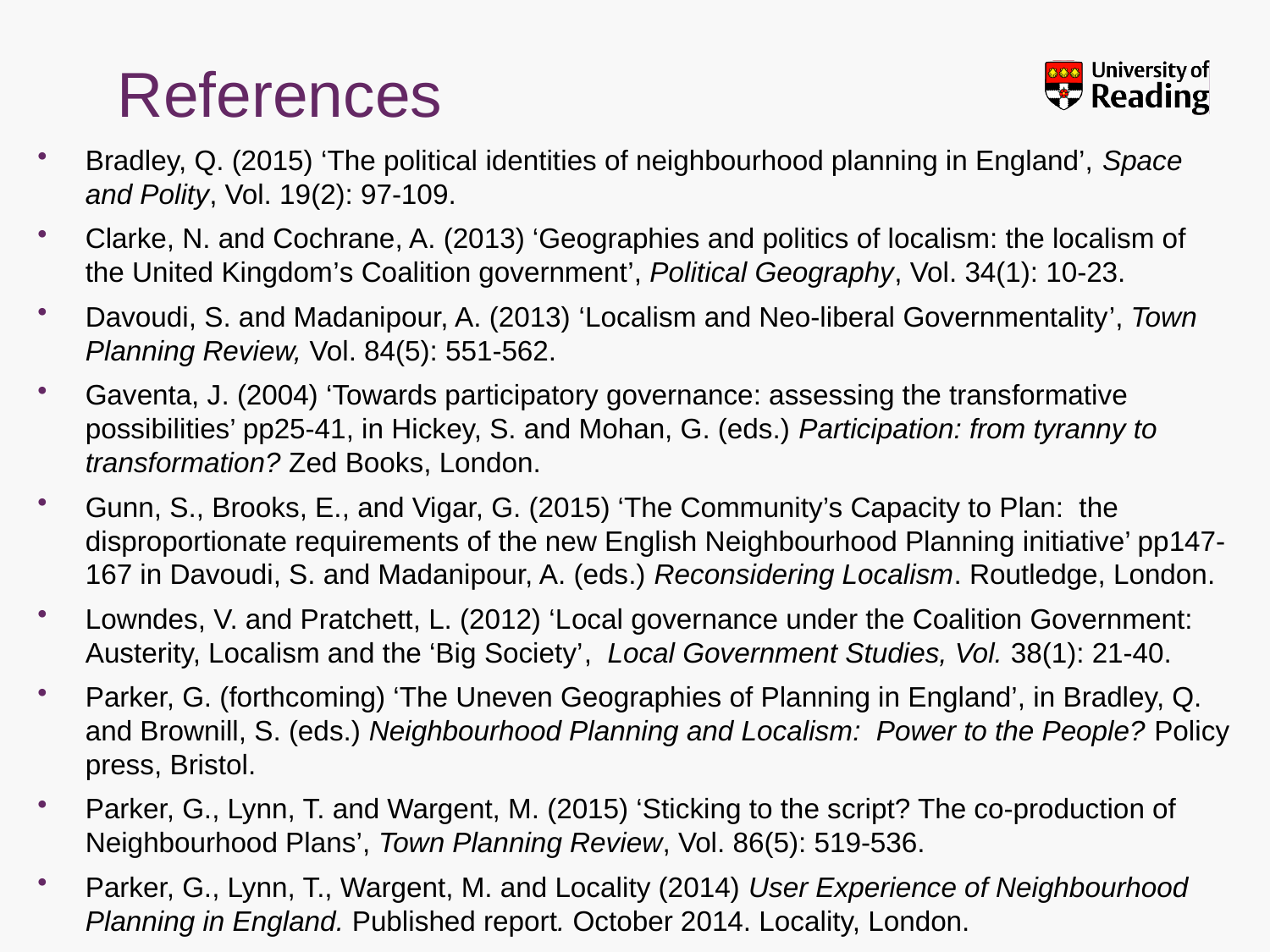

References
Bradley, Q. (2015) ‘The political identities of neighbourhood planning in England’, Space and Polity, Vol. 19(2): 97-109.
Clarke, N. and Cochrane, A. (2013) ‘Geographies and politics of localism: the localism of the United Kingdom’s Coalition government’, Political Geography, Vol. 34(1): 10-23.
Davoudi, S. and Madanipour, A. (2013) ‘Localism and Neo-liberal Governmentality’, Town Planning Review, Vol. 84(5): 551-562.
Gaventa, J. (2004) ‘Towards participatory governance: assessing the transformative possibilities’ pp25-41, in Hickey, S. and Mohan, G. (eds.) Participation: from tyranny to transformation? Zed Books, London.
Gunn, S., Brooks, E., and Vigar, G. (2015) ‘The Community’s Capacity to Plan:  the disproportionate requirements of the new English Neighbourhood Planning initiative’ pp147-167 in Davoudi, S. and Madanipour, A. (eds.) Reconsidering Localism. Routledge, London.
Lowndes, V. and Pratchett, L. (2012) ‘Local governance under the Coalition Government: Austerity, Localism and the ‘Big Society’,  Local Government Studies, Vol. 38(1): 21-40.
Parker, G. (forthcoming) ‘The Uneven Geographies of Planning in England’, in Bradley, Q. and Brownill, S. (eds.) Neighbourhood Planning and Localism:  Power to the People? Policy press, Bristol.
Parker, G., Lynn, T. and Wargent, M. (2015) ‘Sticking to the script? The co-production of Neighbourhood Plans’, Town Planning Review, Vol. 86(5): 519-536.
Parker, G., Lynn, T., Wargent, M. and Locality (2014) User Experience of Neighbourhood Planning in England. Published report. October 2014. Locality, London.